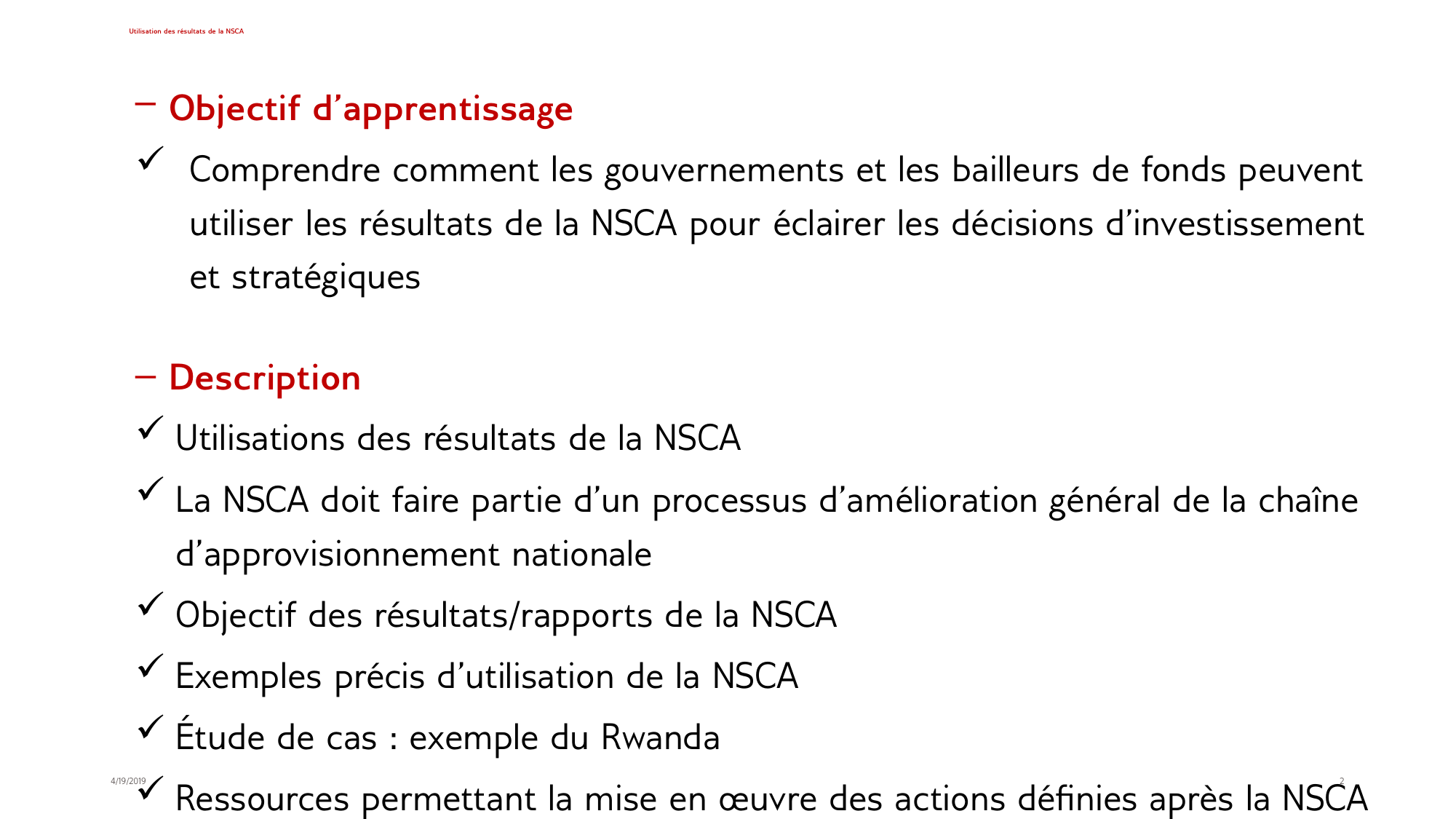

# Utilisation des résultats de la NSCA
Objectif d’apprentissage
Comprendre comment les gouvernements et les bailleurs de fonds peuvent utiliser les résultats de la NSCA pour éclairer les décisions d’investissement et stratégiques

Description
Utilisations des résultats de la NSCA
La NSCA doit faire partie d’un processus d’amélioration général de la chaîne d’approvisionnement nationale
Objectif des résultats/rapports de la NSCA
Exemples précis d’utilisation de la NSCA
Étude de cas : exemple du Rwanda
Ressources permettant la mise en œuvre des actions définies après la NSCA

4/19/2019
2